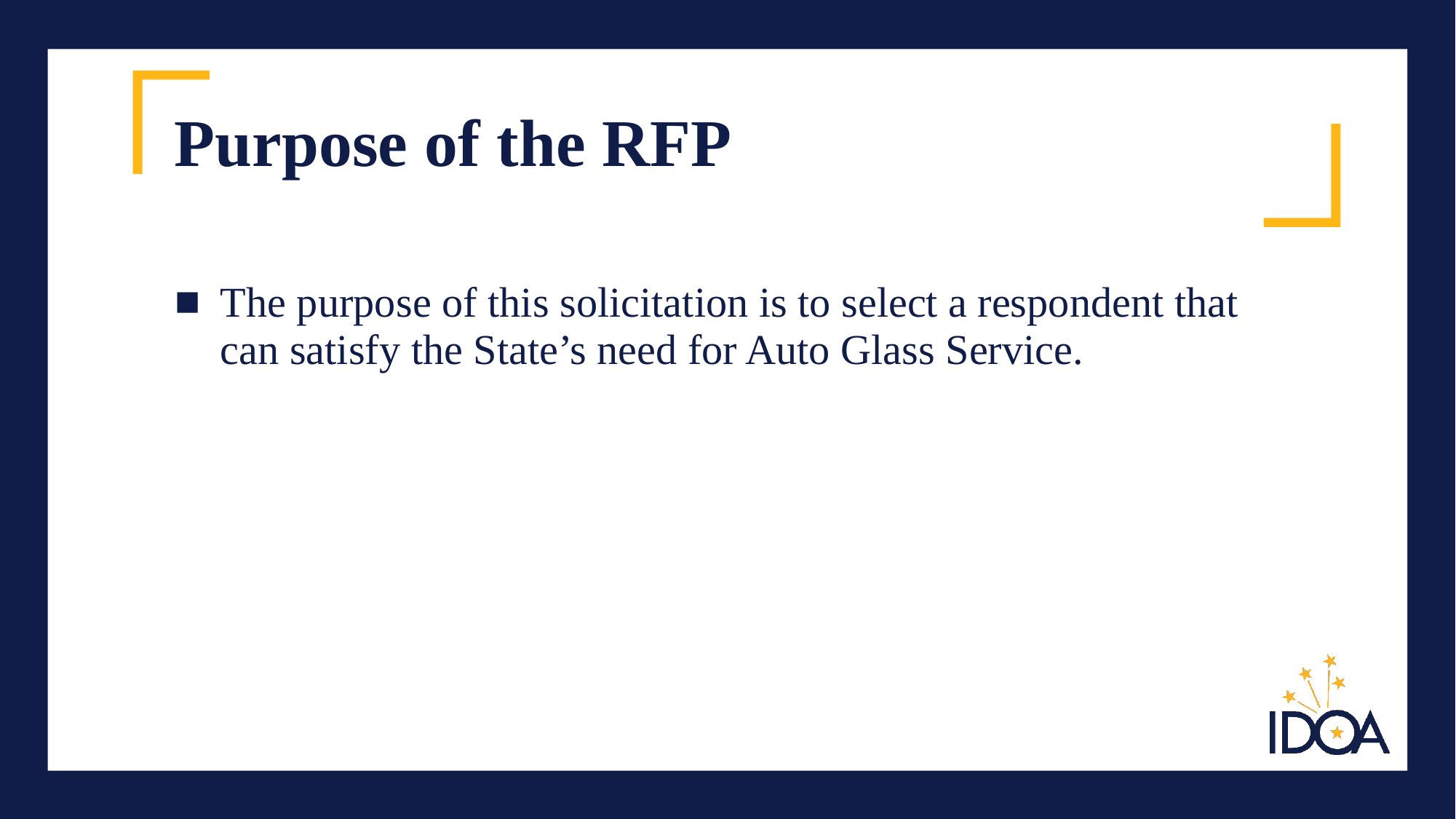

# Purpose of the RFP
The purpose of this solicitation is to select a respondent that can satisfy the State’s need for Auto Glass Service.